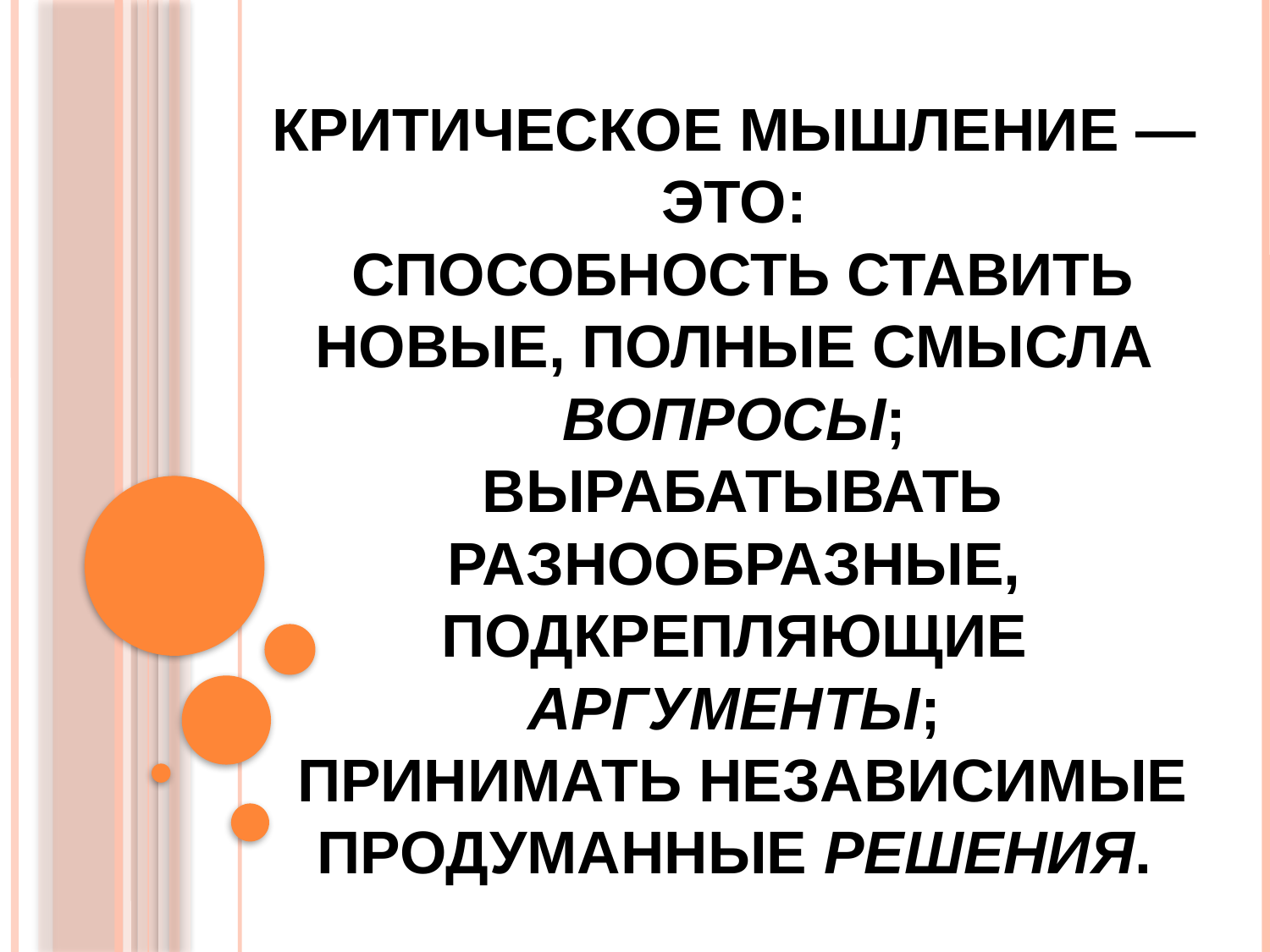

# Критическое мышление — это: способность ставить новые, полные смысла вопросы; вырабатывать разнообразные, подкрепляющие аргументы; принимать независимые продуманные решения.